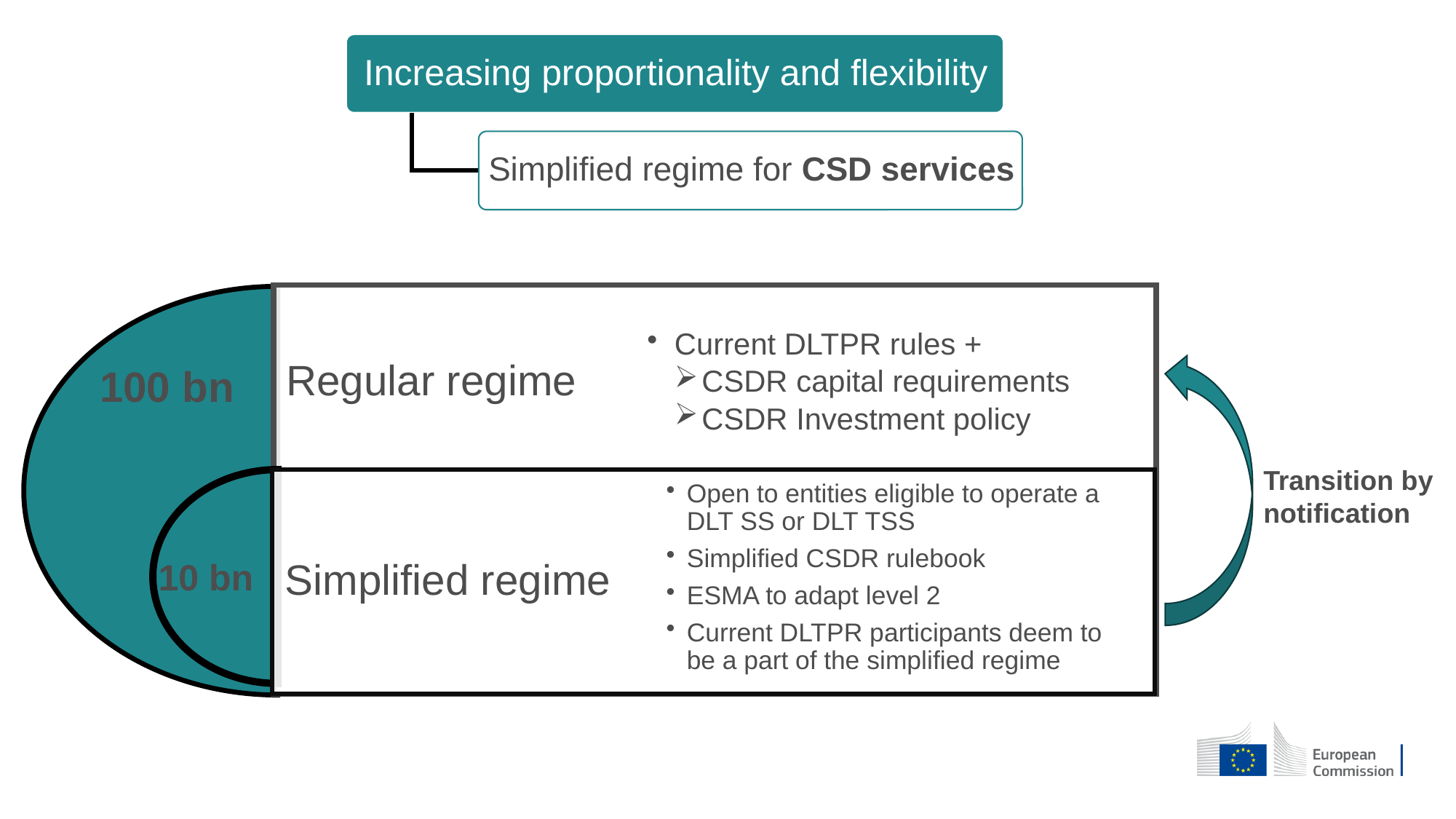

Increasing proportionality and flexibility
Simplified regime for CSD services
Regular regime
Simplified regime
Current DLTPR rules +
CSDR capital requirements
CSDR Investment policy
Open to entities eligible to operate a DLT SS or DLT TSS
Simplified CSDR rulebook
ESMA to adapt level 2
Current DLTPR participants deem to be a part of the simplified regime
100 bn

Transition by notification
10 bn